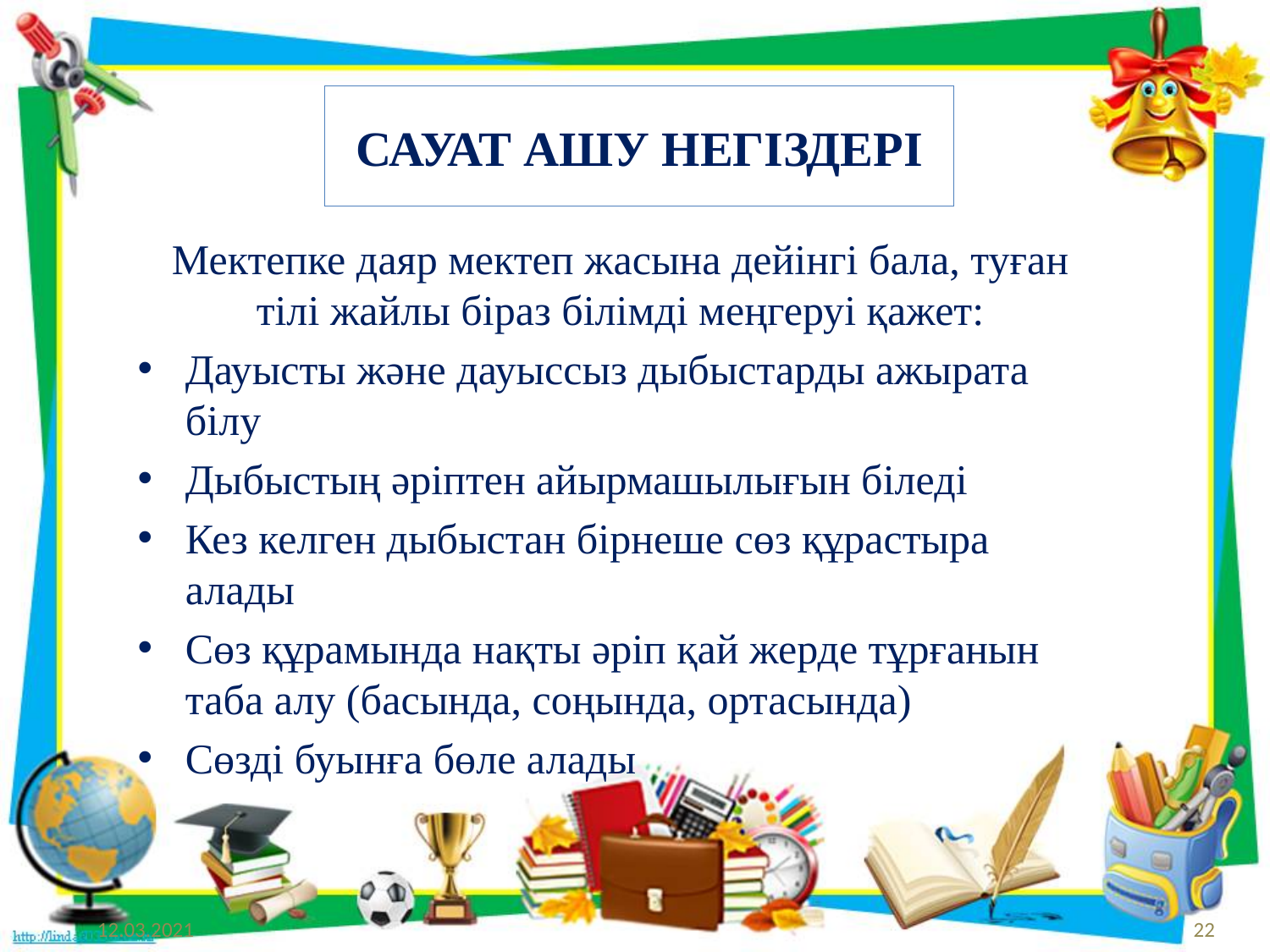

# САУАТ АШУ НЕГІЗДЕРІ
Мектепке даяр мектеп жасына дейінгі бала, туған тілі жайлы біраз білімді меңгеруі қажет:
Дауысты және дауыссыз дыбыстарды ажырата білу
Дыбыстың әріптен айырмашылығын біледі
Кез келген дыбыстан бірнеше сөз құрастыра алады
Сөз құрамында нақты әріп қай жерде тұрғанын таба алу (басында, соңында, ортасында)
Сөзді буынға бөле алады